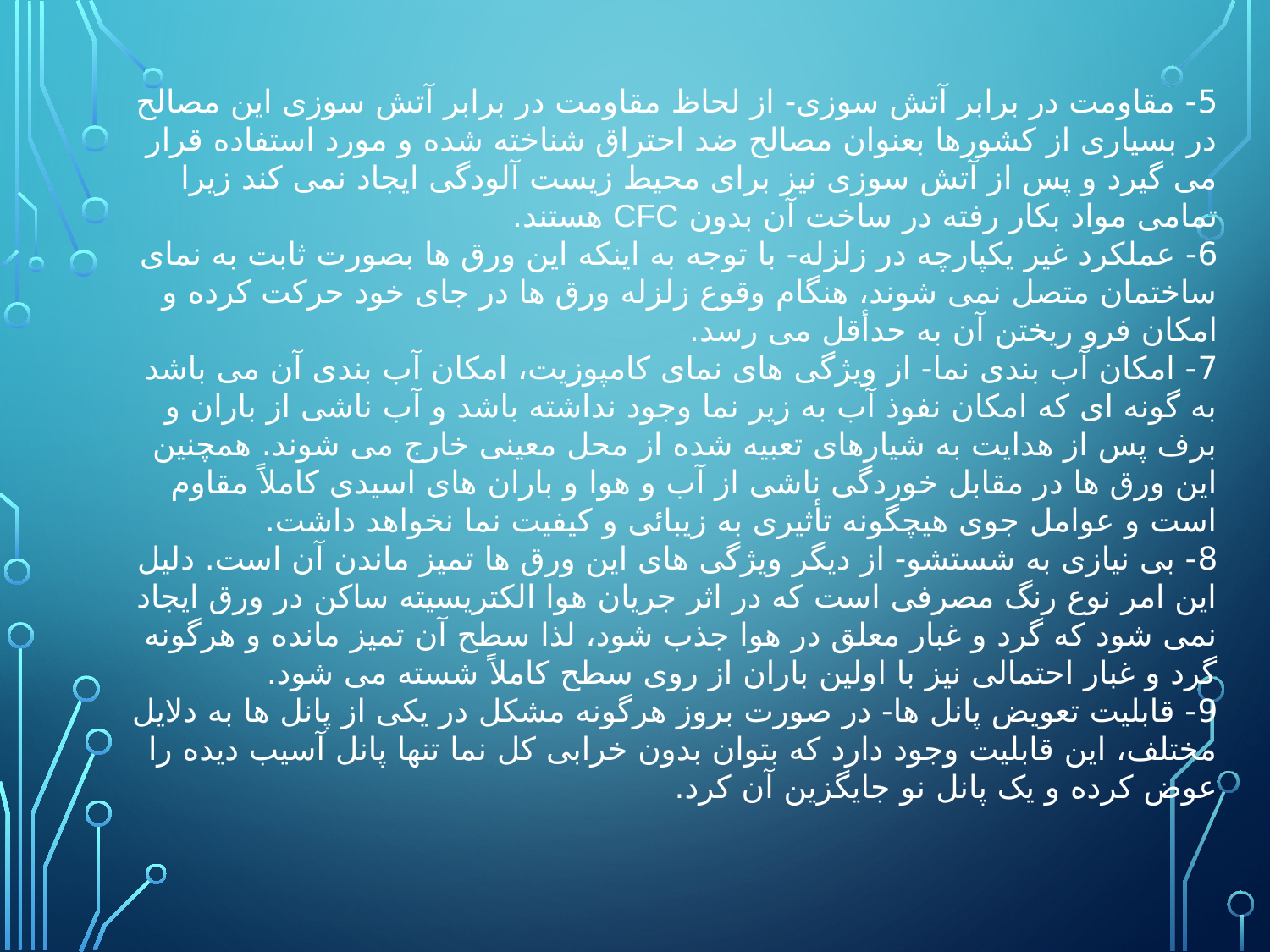

5- مقاومت در برابر آتش سوزی- از لحاظ مقاومت در برابر آتش سوزی این مصالح در بسیاری از کشورها بعنوان مصالح ضد احتراق شناخته شده و مورد استفاده قرار می گیرد و پس از آتش سوزی نیز برای محیط زیست آلودگی ایجاد نمی کند زیرا تمامی مواد بکار رفته در ساخت آن بدون CFC هستند.
6- عملکرد غیر یکپارچه در زلزله- با توجه به اینکه این ورق ها بصورت ثابت به نمای ساختمان متصل نمی شوند، هنگام وقوع زلزله ورق ها در جای خود حرکت کرده و امکان فرو ریختن آن به حدأقل می رسد.
7- امکان آب بندی نما- از ویژگی های نمای کامپوزیت، امکان آب بندی آن می باشد به گونه ای که امکان نفوذ آب به زیر نما وجود نداشته باشد و آب ناشی از باران و برف پس از هدایت به شیارهای تعبیه شده از محل معینی خارج می شوند. همچنین این ورق ها در مقابل خوردگی ناشی از آب و هوا و باران های اسیدی کاملاً مقاوم است و عوامل جوی هیچگونه تأثیری به زیبائی و کیفیت نما نخواهد داشت.
8- بی نیازی به شستشو- از دیگر ویژگی های این ورق ها تمیز ماندن آن است. دلیل این امر نوع رنگ مصرفی است که در اثر جریان هوا الکتریسیته ساکن در ورق ایجاد نمی شود که گرد و غبار معلق در هوا جذب شود، لذا سطح آن تمیز مانده و هرگونه گرد و غبار احتمالی نیز با اولین باران از روی سطح کاملاً شسته می شود.
9- قابلیت تعویض پانل ها- در صورت بروز هرگونه مشکل در یکی از پانل ها به دلایل مختلف، این قابلیت وجود دارد که بتوان بدون خرابی کل نما تنها پانل آسیب دیده را عوض کرده و یک پانل نو جایگزین آن کرد.